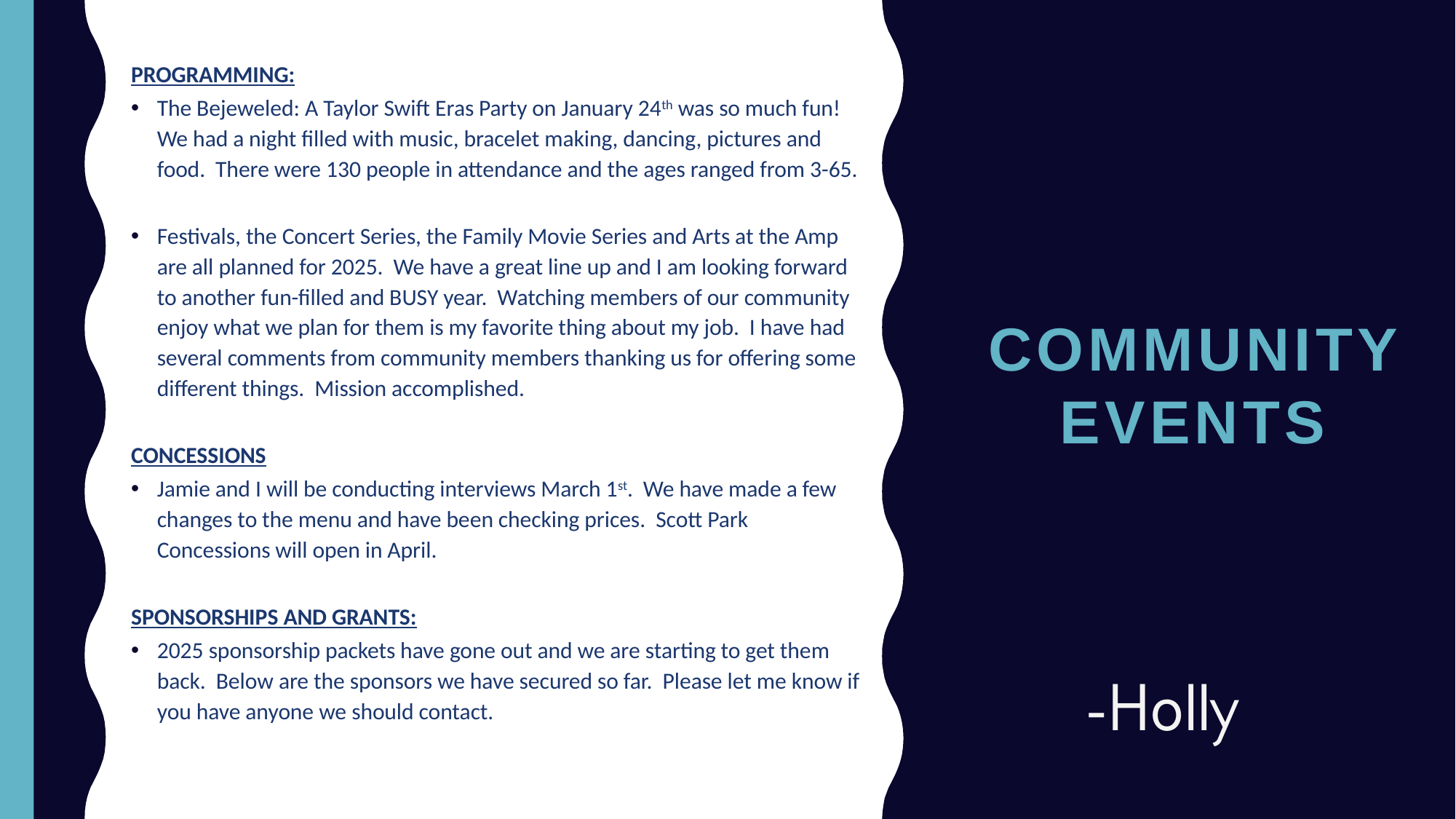

PROGRAMMING:
The Bejeweled: A Taylor Swift Eras Party on January 24th was so much fun!  We had a night filled with music, bracelet making, dancing, pictures and food.  There were 130 people in attendance and the ages ranged from 3-65.

Festivals, the Concert Series, the Family Movie Series and Arts at the Amp are all planned for 2025.  We have a great line up and I am looking forward to another fun-filled and BUSY year.  Watching members of our community enjoy what we plan for them is my favorite thing about my job.  I have had several comments from community members thanking us for offering some different things.  Mission accomplished.

CONCESSIONS
Jamie and I will be conducting interviews March 1st.  We have made a few changes to the menu and have been checking prices.  Scott Park Concessions will open in April.

SPONSORSHIPS AND GRANTS:
2025 sponsorship packets have gone out and we are starting to get them back.  Below are the sponsors we have secured so far.  Please let me know if you have anyone we should contact.

# Community events
-Holly